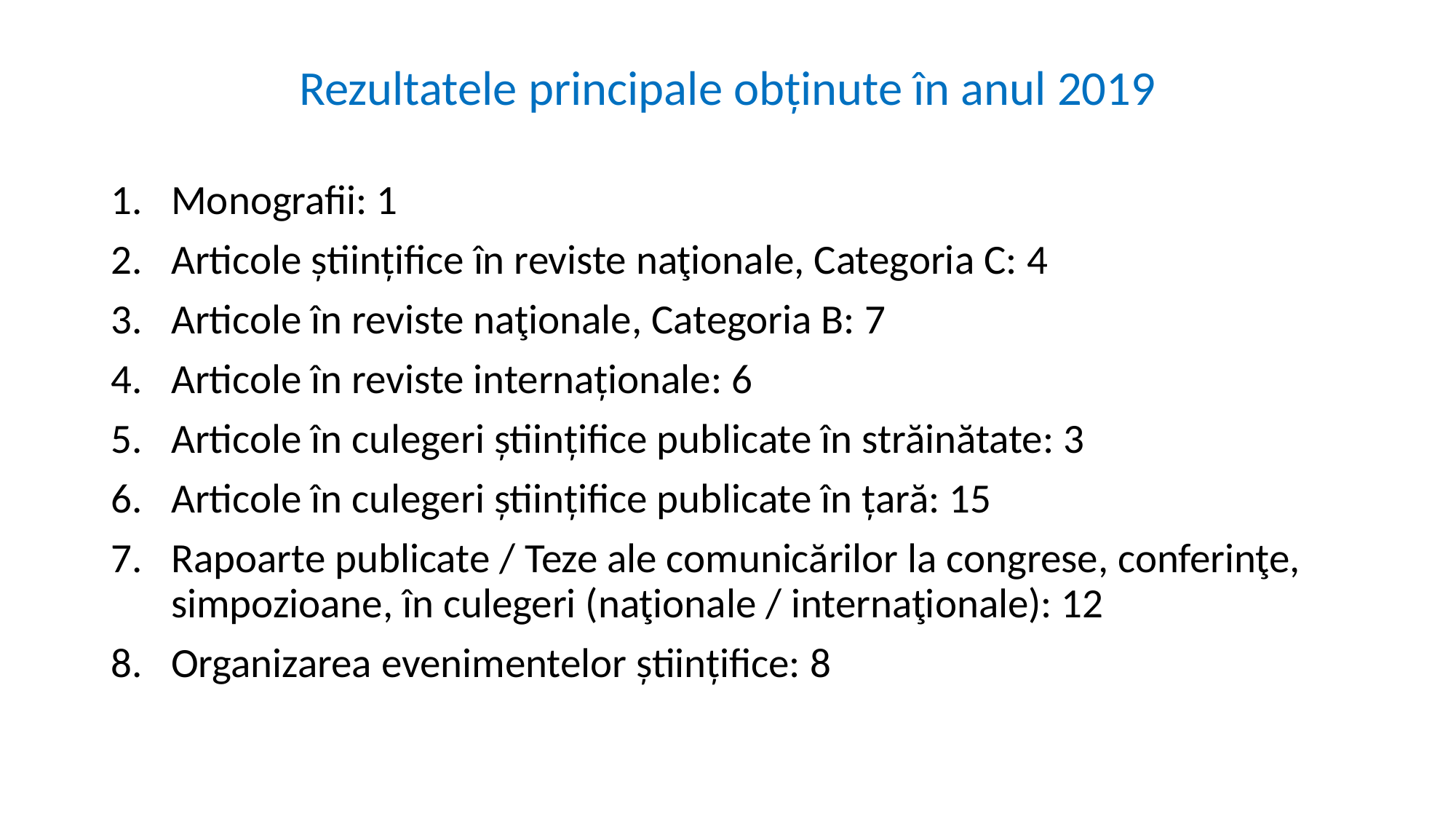

# Rezultatele principale obținute în anul 2019
Monografii: 1
Articole științifice în reviste naţionale, Categoria C: 4
Articole în reviste naţionale, Categoria B: 7
Articole în reviste internaționale: 6
Articole în culegeri științifice publicate în străinătate: 3
Articole în culegeri științifice publicate în țară: 15
Rapoarte publicate / Teze ale comunicărilor la congrese, conferinţe, simpozioane, în culegeri (naţionale / internaţionale): 12
Organizarea evenimentelor științifice: 8